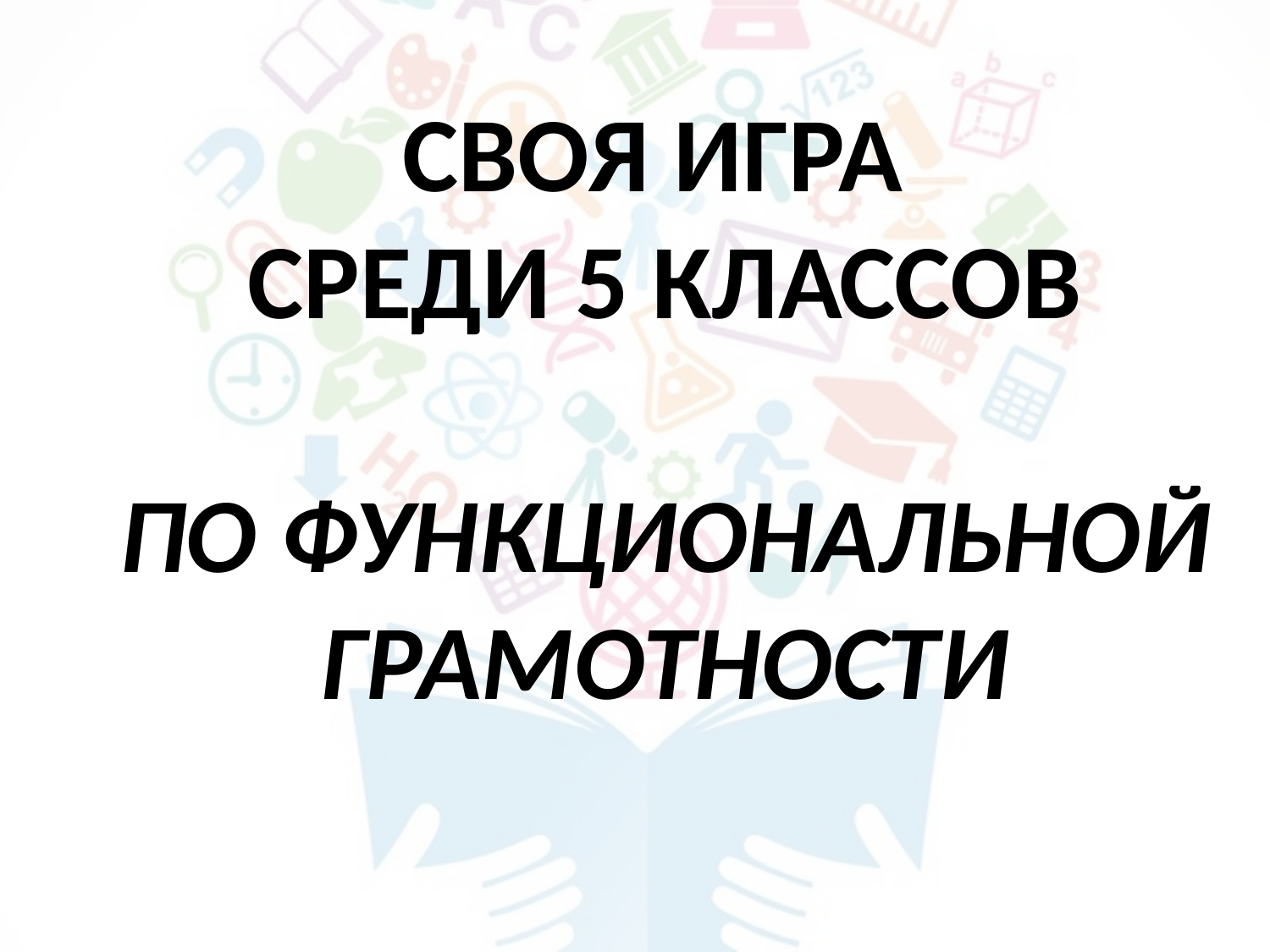

СВОЯ ИГРА
СРЕДИ 5 КЛАССОВ

ПО ФУНКЦИОНАЛЬНОЙ ГРАМОТНОСТИ